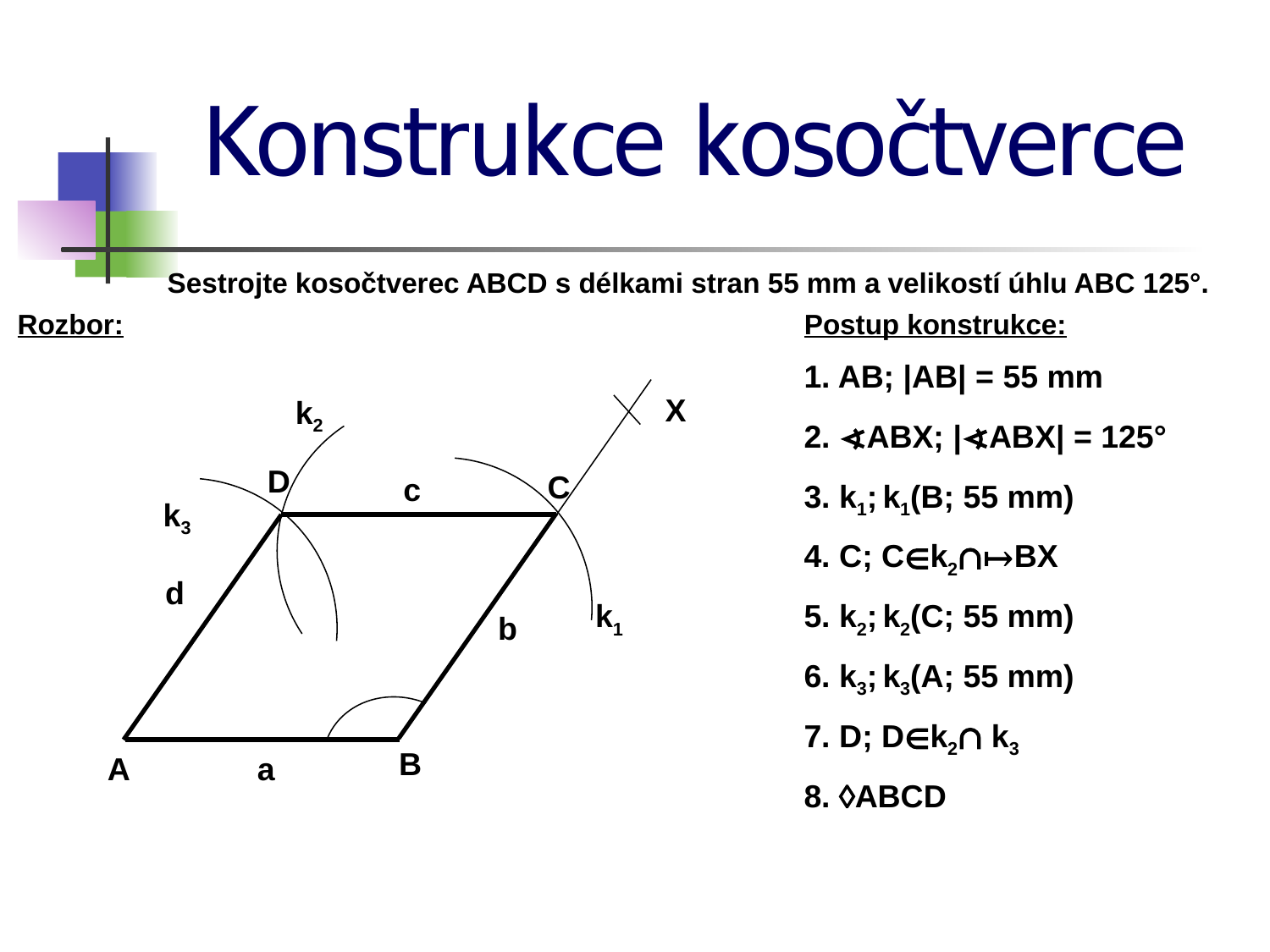

Konstrukce kosočtverce
Sestrojte kosočtverec ABCD s délkami stran 55 mm a velikostí úhlu ABC 125°.
Rozbor:
Postup konstrukce:
1. AB; |AB| = 55 mm
X
k2

2. ∢ABX; |∢ABX| = 125°
D

C
c
3. k1; k1(B; 55 mm)

k3
4. C; C∈k2∩↦BX
d
k1
5. k2; k2(C; 55 mm)
b
6. k3; k3(A; 55 mm)

7. D; D∈k2∩ k3
B
A
a
8. ◊ABCD